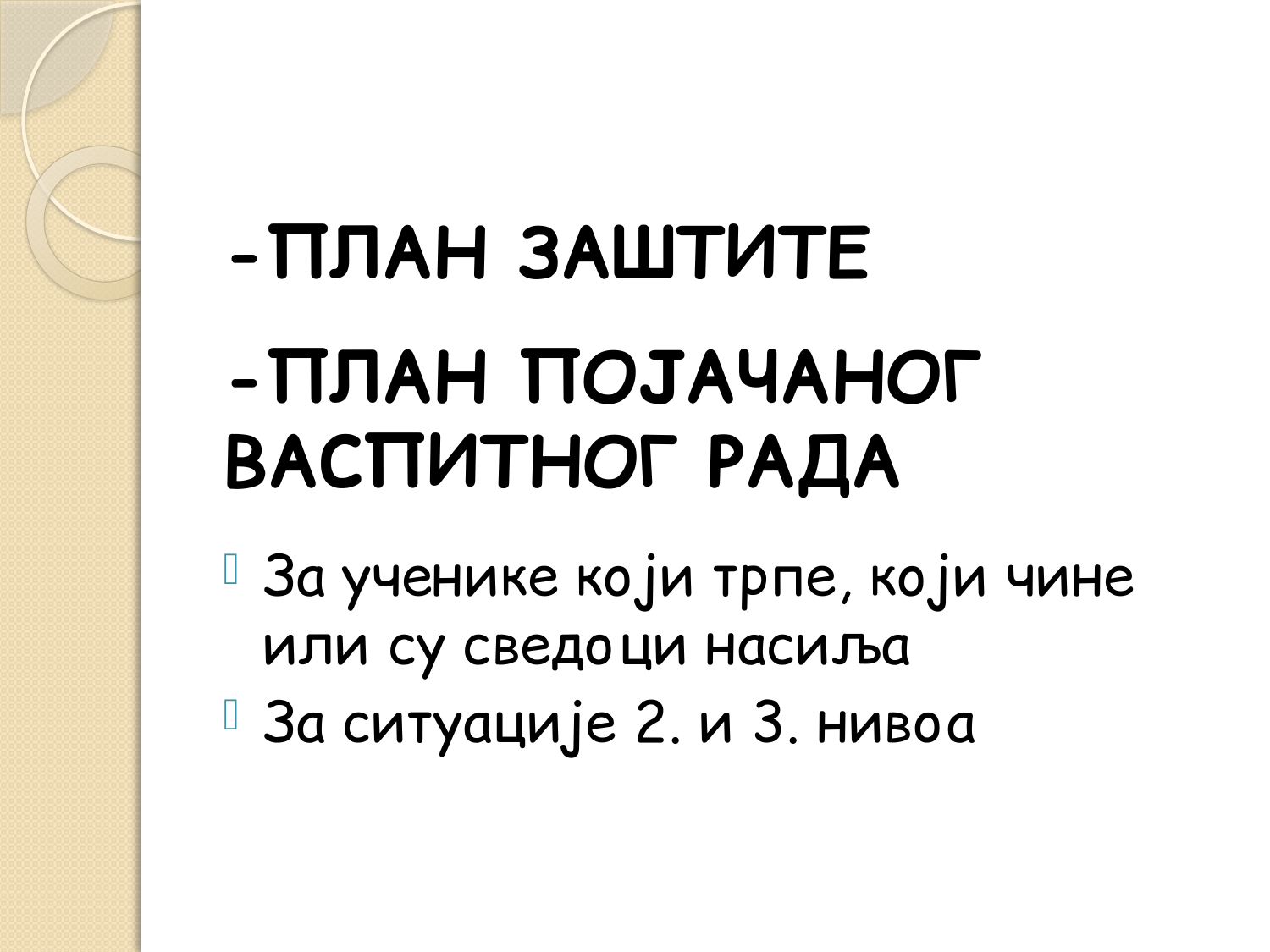

#
-ПЛАН ЗАШТИТЕ

-ПЛАН ПОЈАЧАНОГ ВАСПИТНОГ РАДА

За ученике који трпе, који чине или су сведоци насиља
За ситуације 2. и 3. нивоа